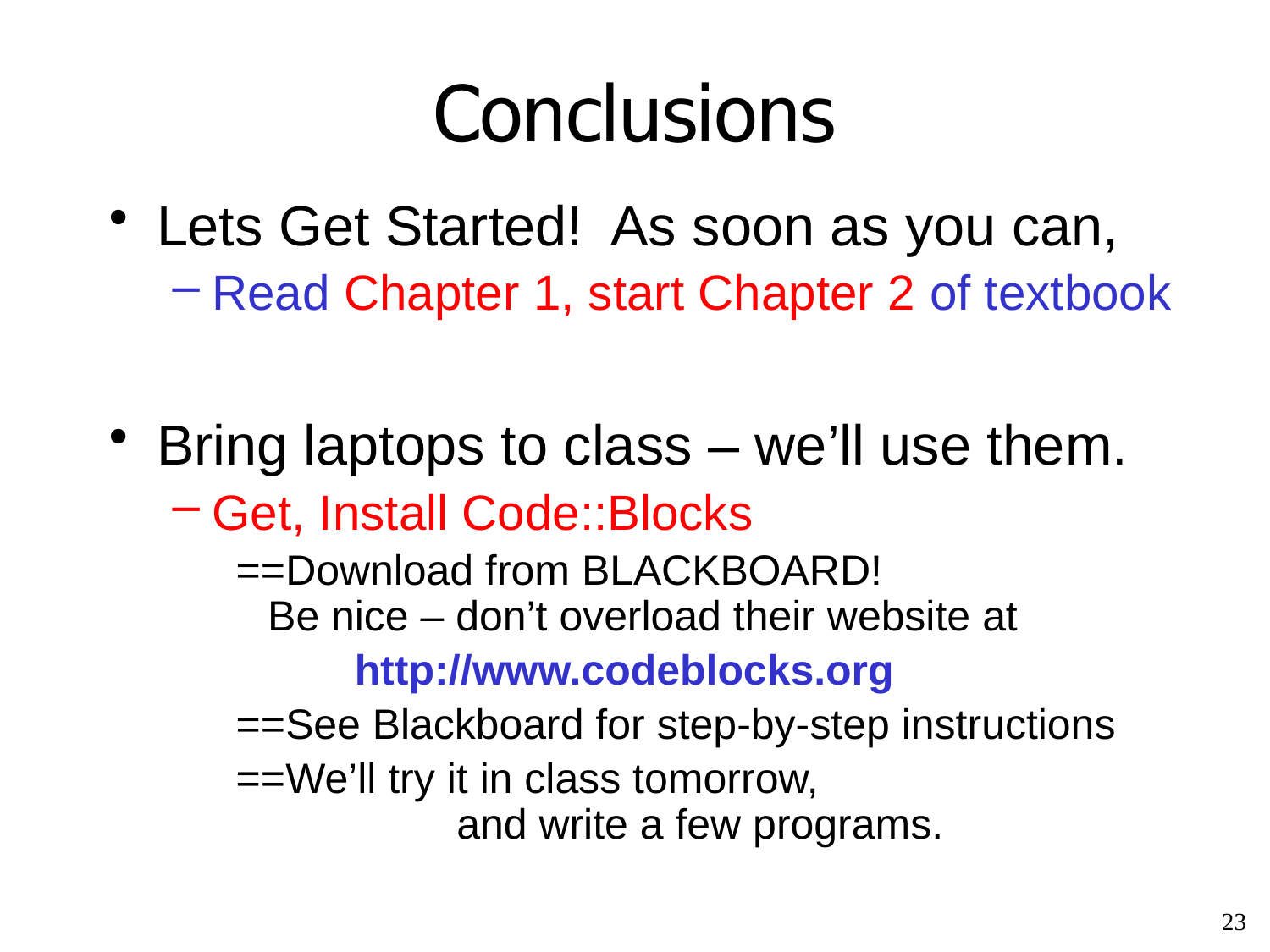

# Conclusions
Lets Get Started!  As soon as you can,
Read Chapter 1, start Chapter 2 of textbook

Bring laptops to class – we’ll use them.
Get, Install Code::Blocks
==Download from BLACKBOARD!
Be nice – don’t overload their website at
          http://www.codeblocks.org
==See Blackboard for step-by-step instructions
==We’ll try it in class tomorrow,
                and write a few programs.
23